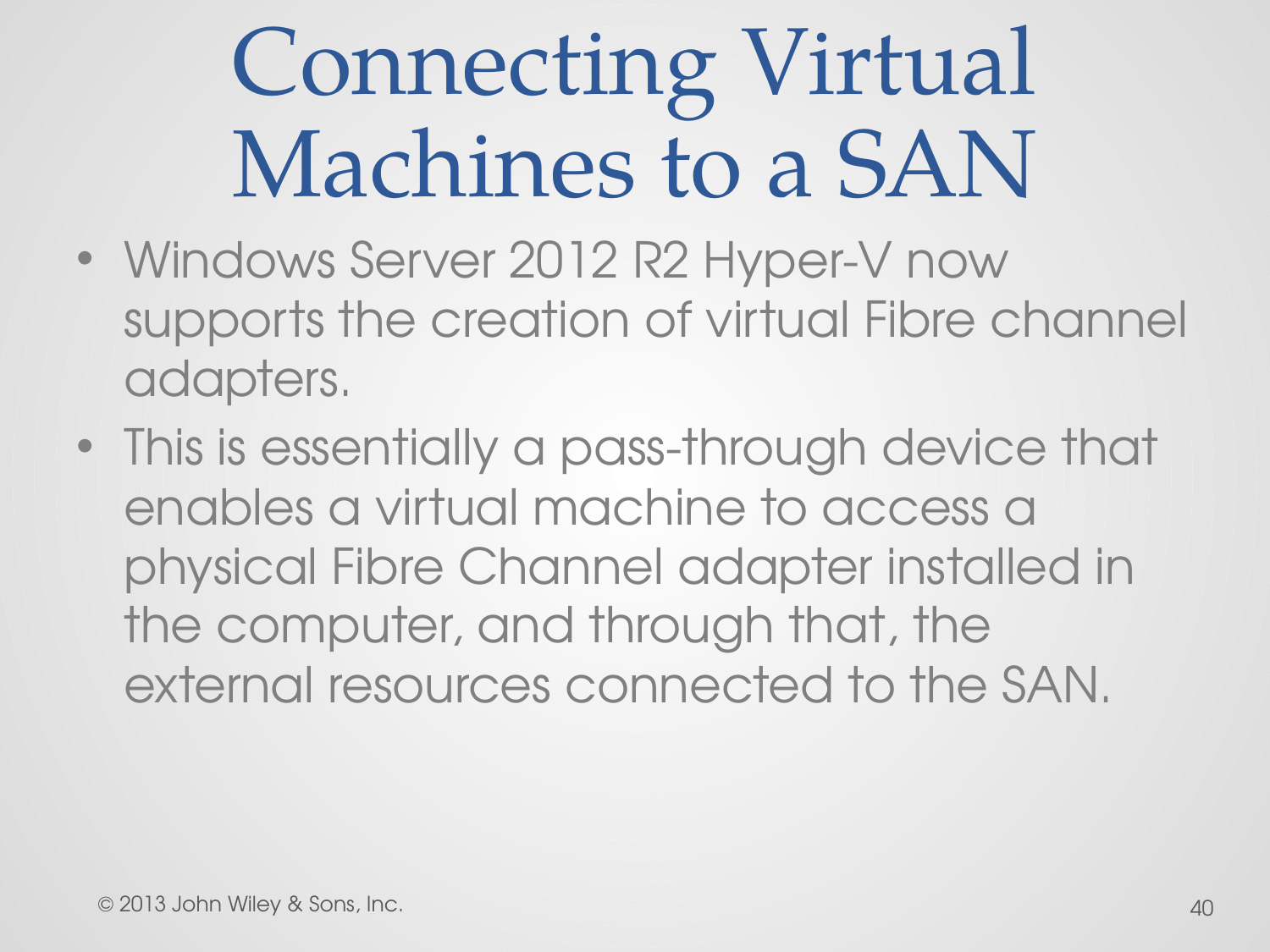

# Connecting Virtual Machines to a SAN
Windows Server 2012 R2 Hyper-V now supports the creation of virtual Fibre channel adapters.
This is essentially a pass-through device that enables a virtual machine to access a physical Fibre Channel adapter installed in the computer, and through that, the external resources connected to the SAN.
© 2013 John Wiley & Sons, Inc.
40